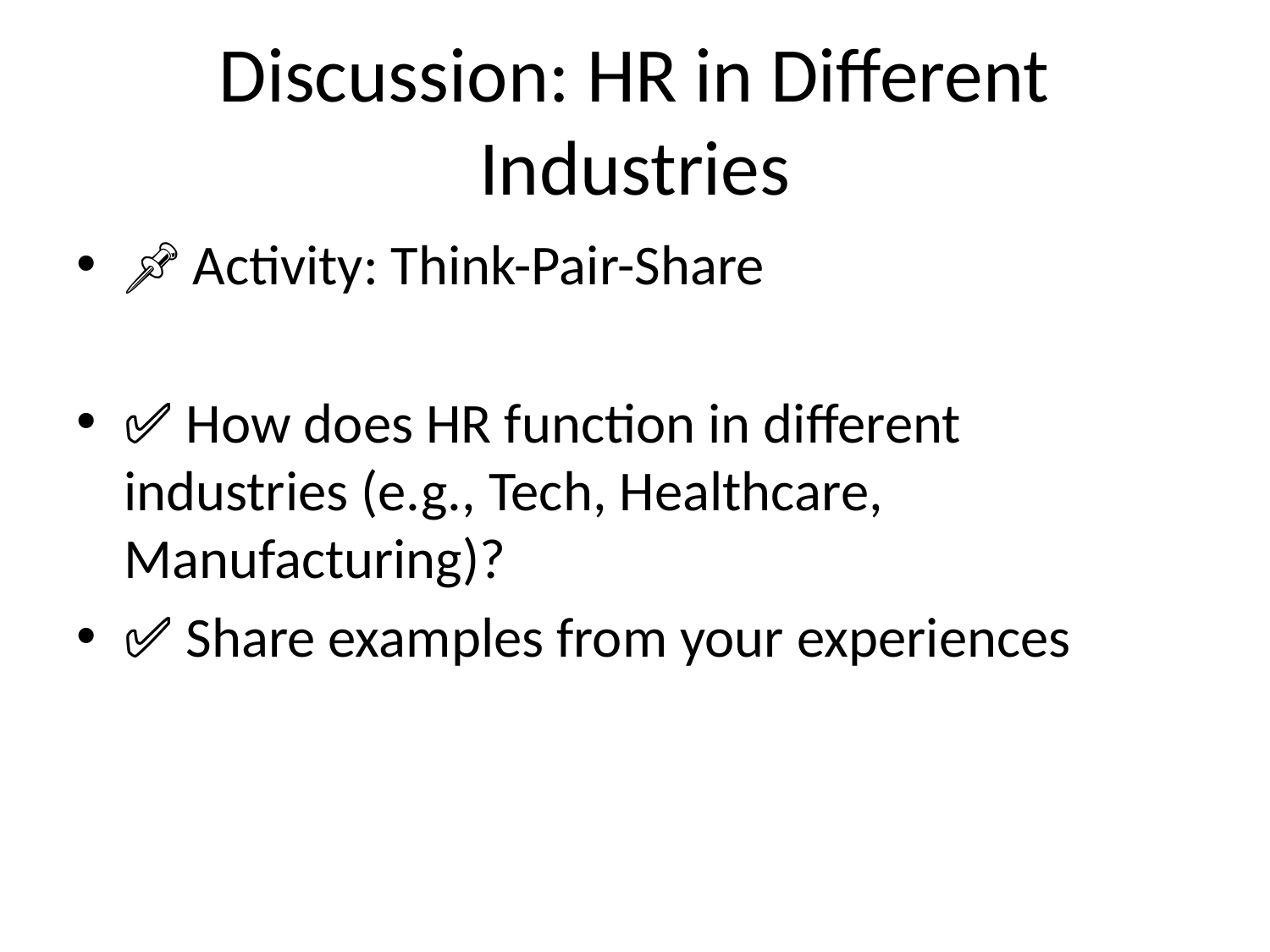

# Discussion: HR in Different Industries
📌 Activity: Think-Pair-Share

✅ How does HR function in different industries (e.g., Tech, Healthcare, Manufacturing)?
✅ Share examples from your experiences